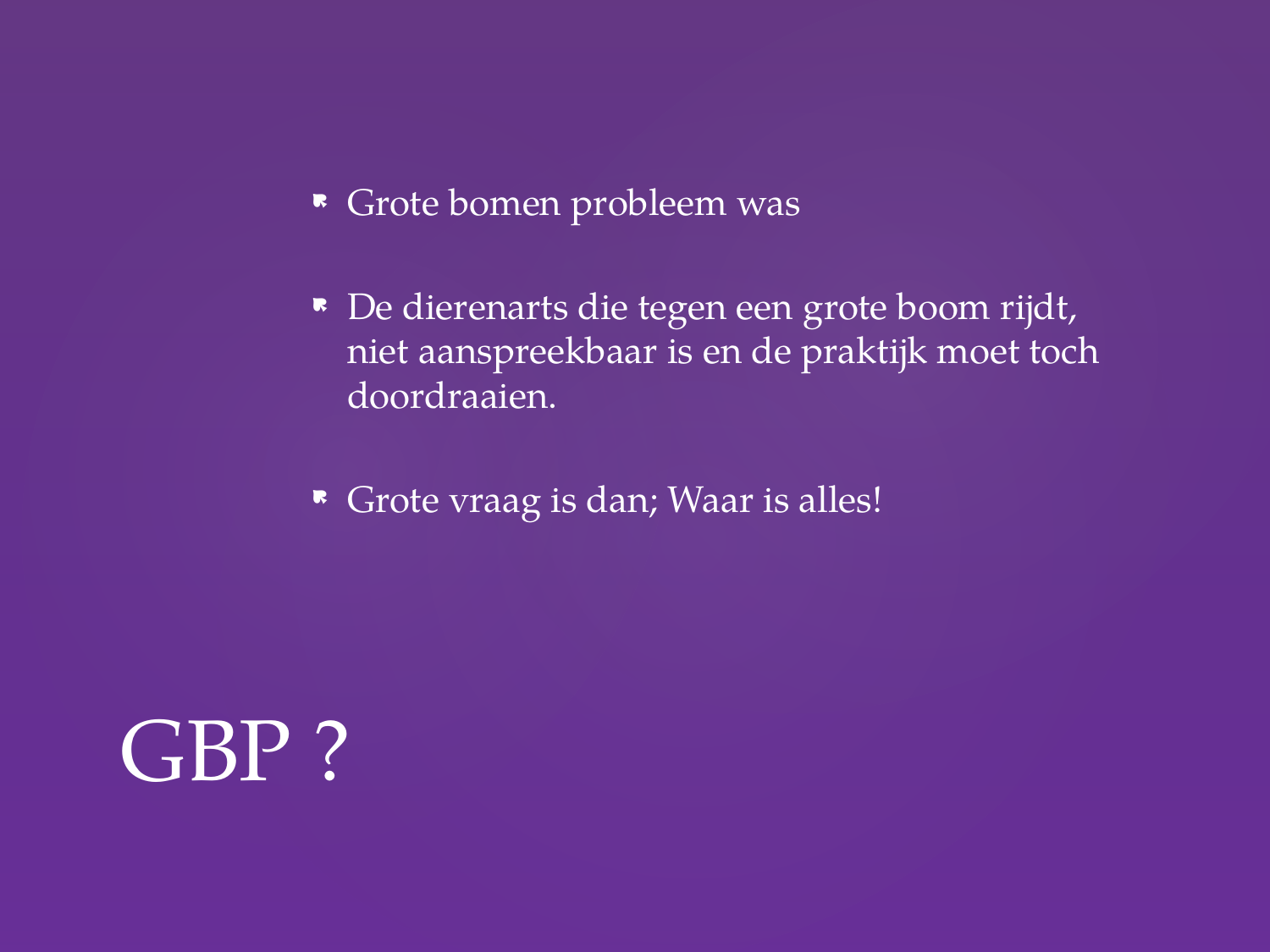

Grote bomen probleem was

De dierenarts die tegen een grote boom rijdt, niet aanspreekbaar is en de praktijk moet toch doordraaien.

Grote vraag is dan; Waar is alles!
# GBP ?